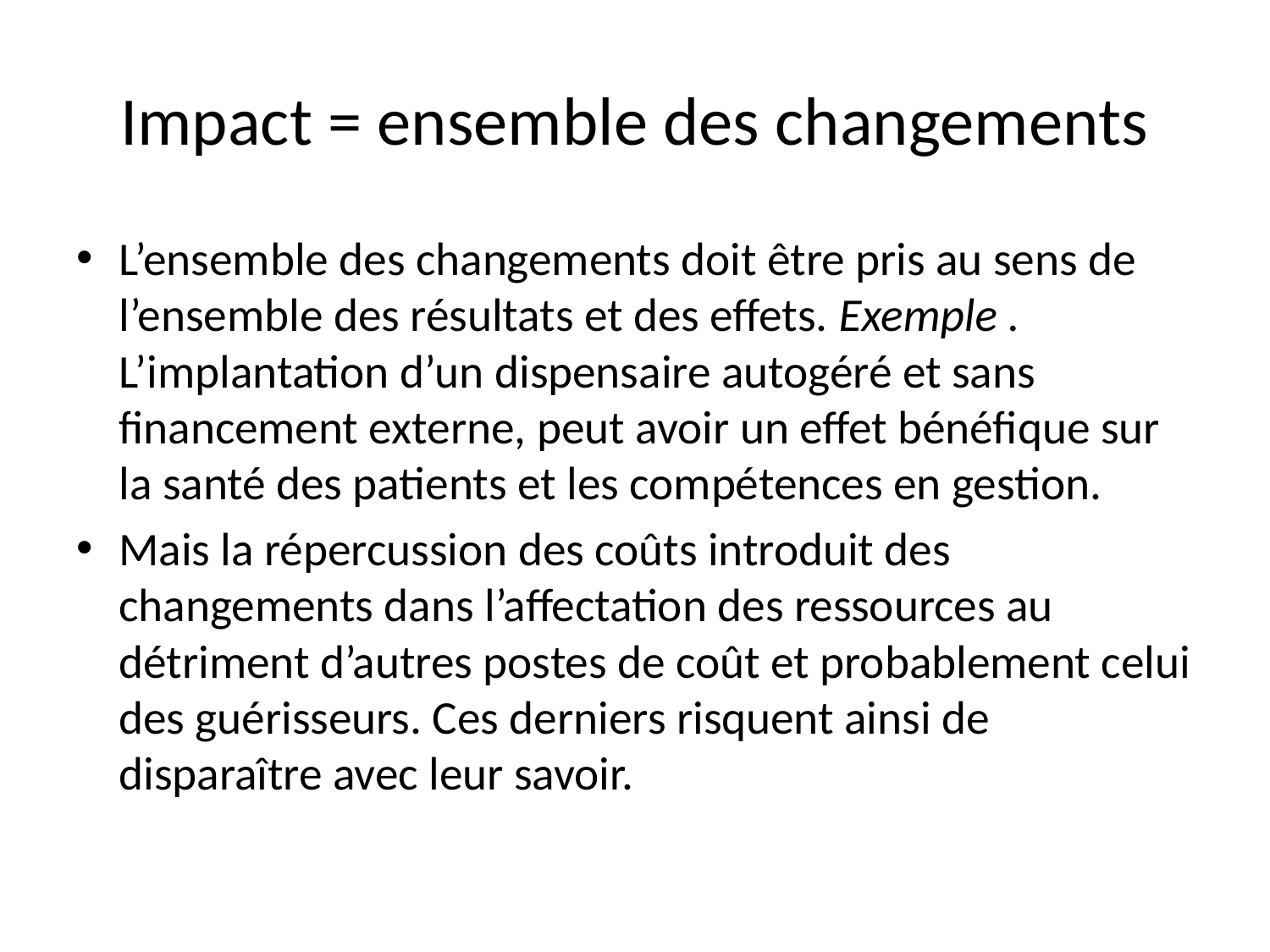

# Impact = ensemble des changements
L’ensemble des changements doit être pris au sens de l’ensemble des résultats et des effets. Exemple . L’implantation d’un dispensaire autogéré et sans financement externe, peut avoir un effet bénéfique sur la santé des patients et les compétences en gestion.
Mais la répercussion des coûts introduit des changements dans l’affectation des ressources au détriment d’autres postes de coût et probablement celui des guérisseurs. Ces derniers risquent ainsi de disparaître avec leur savoir.